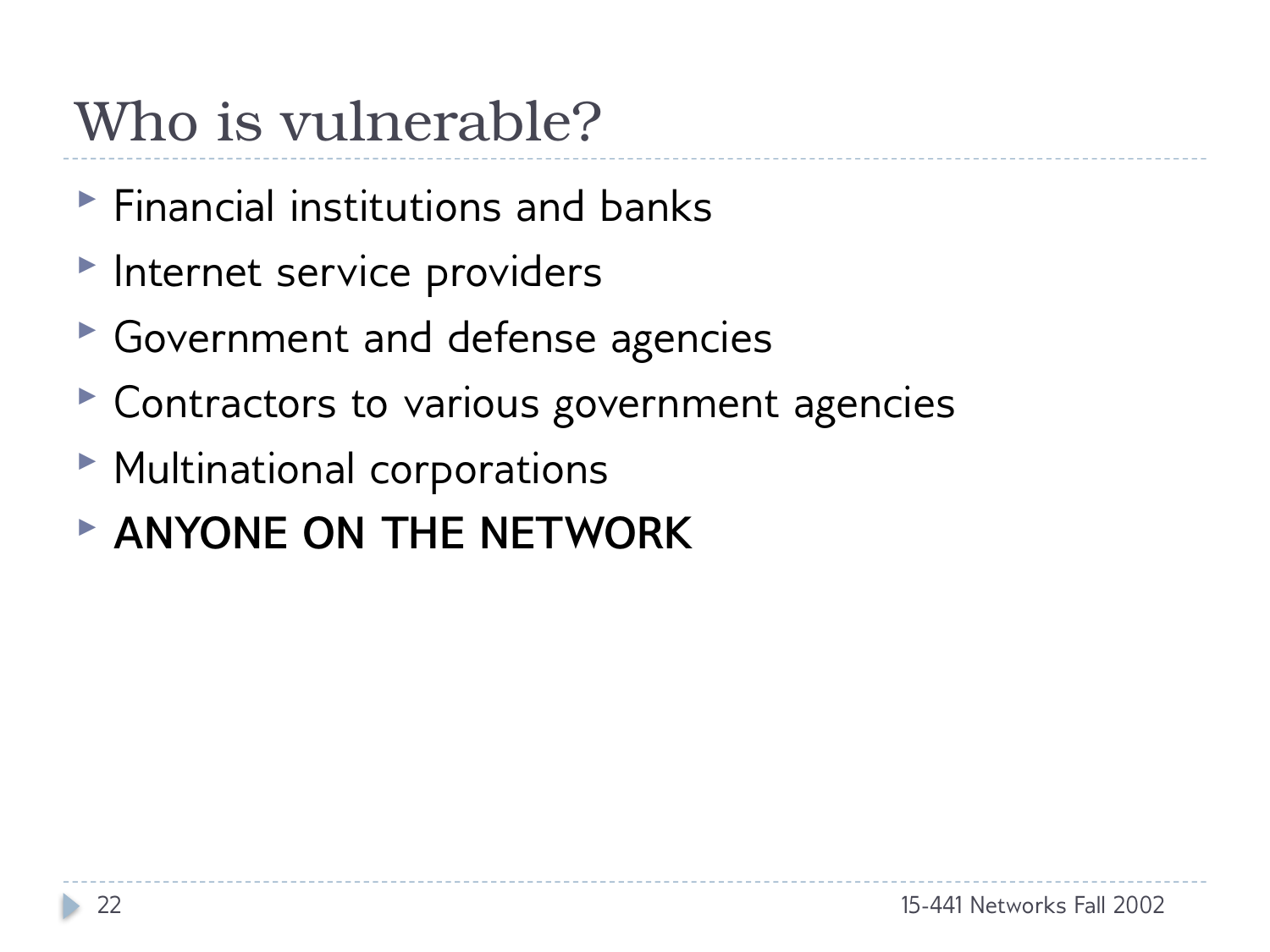

# Who is vulnerable?
Financial institutions and banks
Internet service providers
Government and defense agencies
Contractors to various government agencies
Multinational corporations
ANYONE ON THE NETWORK
22
15-441 Networks Fall 2002